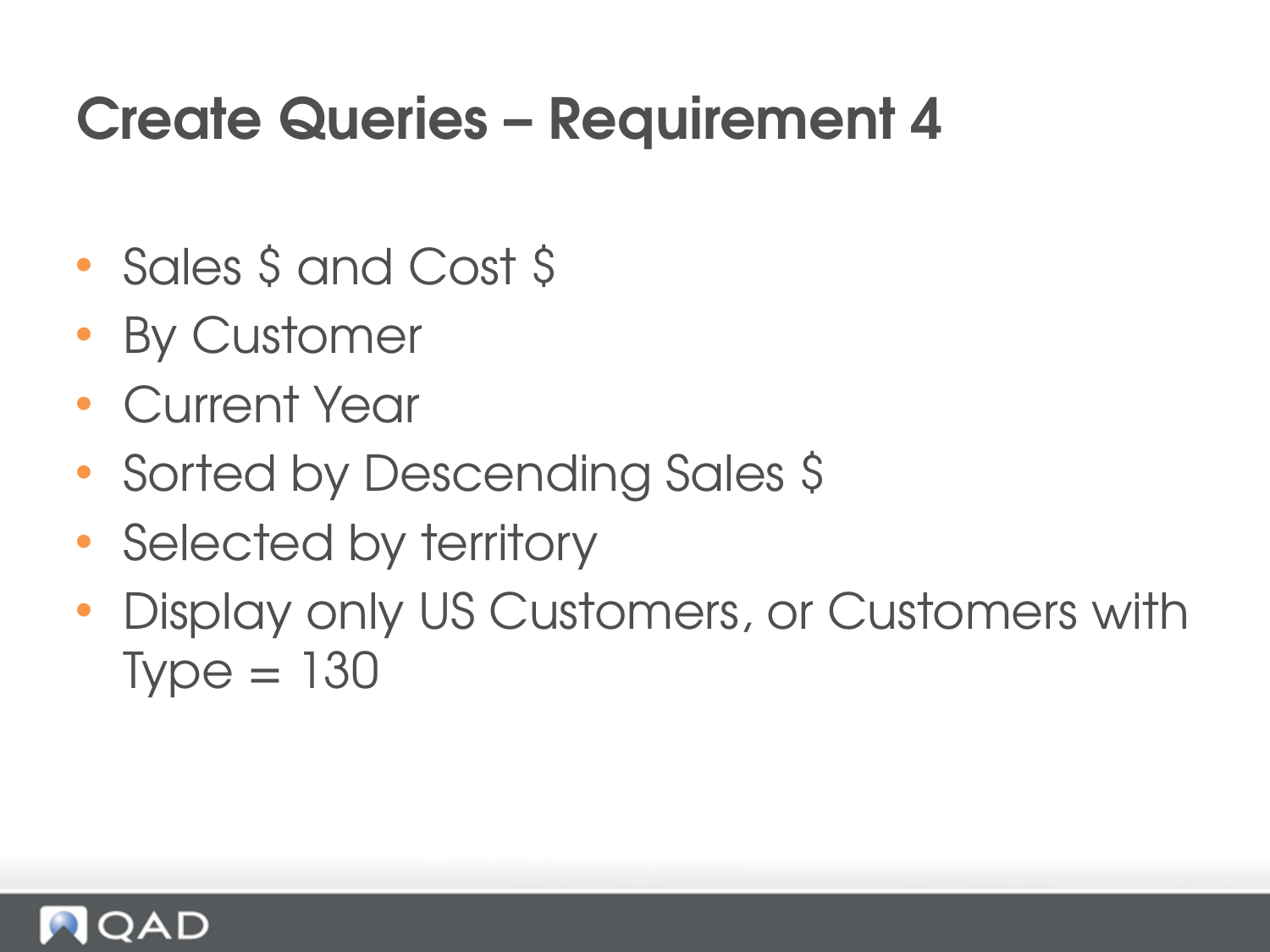

# Create Queries – Requirement 4
Sales $ and Cost $
By Customer
Current Year
Sorted by Descending Sales $
Selected by territory
Display only US Customers, or Customers with Type = 130